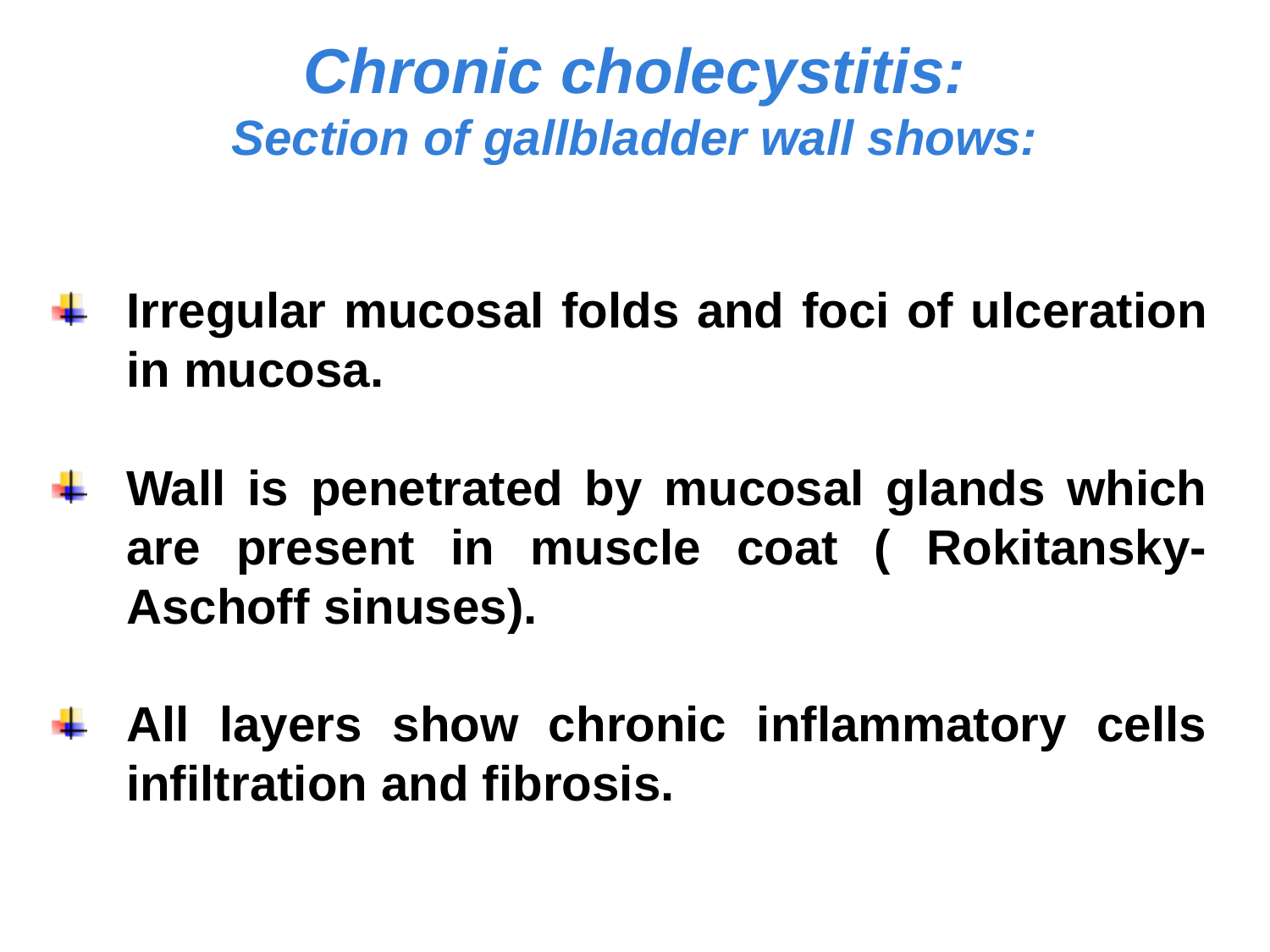

# Chronic cholecystitis: Section of gallbladder wall shows:
Irregular mucosal folds and foci of ulceration in mucosa.

Wall is penetrated by mucosal glands which are present in muscle coat ( Rokitansky- Aschoff sinuses).

All layers show chronic inflammatory cells infiltration and fibrosis.